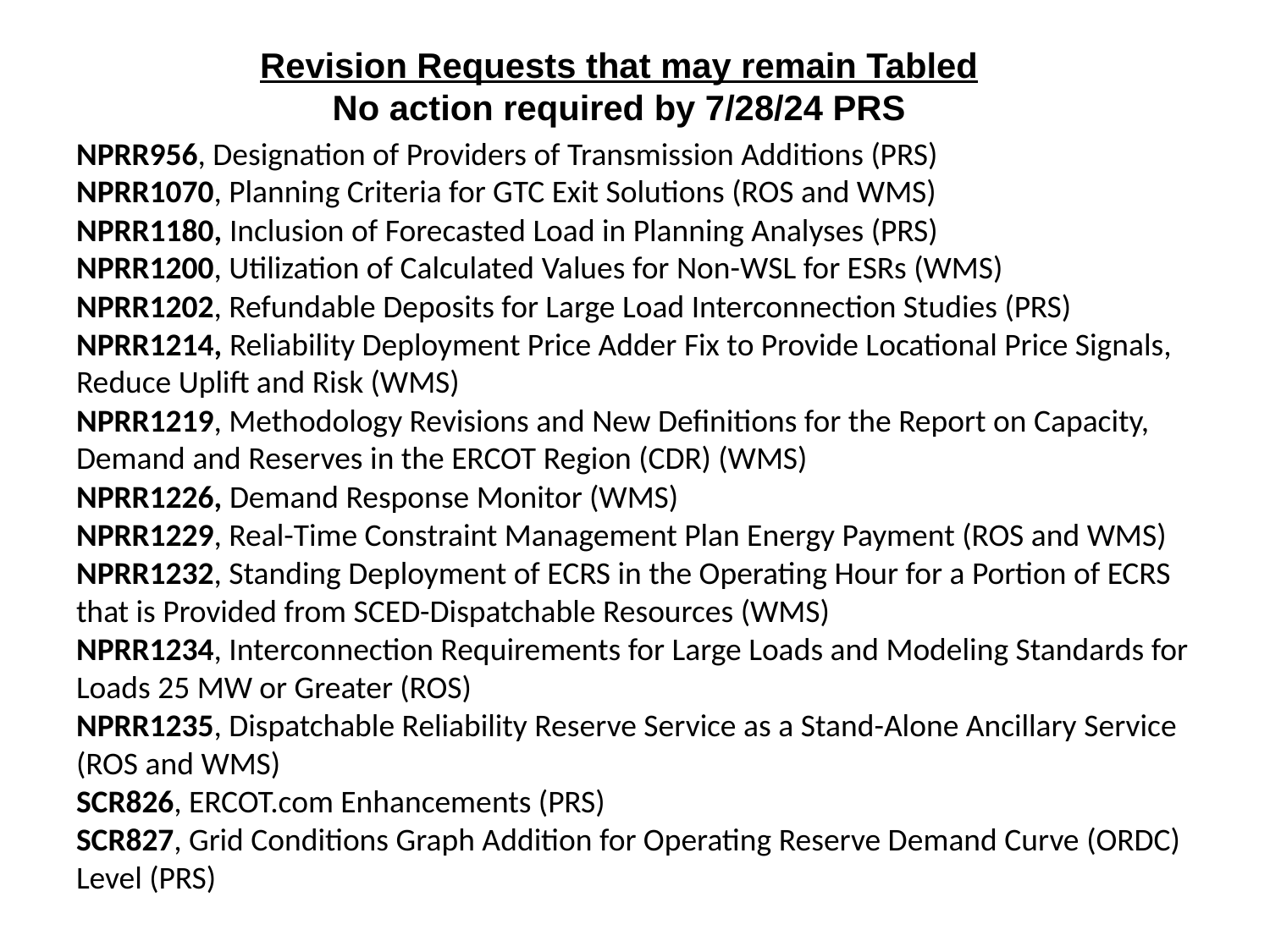

# Revision Requests that may remain Tabled No action required by 7/28/24 PRS
NPRR956, Designation of Providers of Transmission Additions (PRS)
NPRR1070, Planning Criteria for GTC Exit Solutions (ROS and WMS)
NPRR1180, Inclusion of Forecasted Load in Planning Analyses (PRS)
NPRR1200, Utilization of Calculated Values for Non-WSL for ESRs (WMS)
NPRR1202, Refundable Deposits for Large Load Interconnection Studies (PRS)
NPRR1214, Reliability Deployment Price Adder Fix to Provide Locational Price Signals, Reduce Uplift and Risk (WMS)
NPRR1219, Methodology Revisions and New Definitions for the Report on Capacity, Demand and Reserves in the ERCOT Region (CDR) (WMS)
NPRR1226, Demand Response Monitor (WMS)
NPRR1229, Real-Time Constraint Management Plan Energy Payment (ROS and WMS)
NPRR1232, Standing Deployment of ECRS in the Operating Hour for a Portion of ECRS that is Provided from SCED-Dispatchable Resources (WMS)
NPRR1234, Interconnection Requirements for Large Loads and Modeling Standards for Loads 25 MW or Greater (ROS)
NPRR1235, Dispatchable Reliability Reserve Service as a Stand-Alone Ancillary Service (ROS and WMS)
SCR826, ERCOT.com Enhancements (PRS)
SCR827, Grid Conditions Graph Addition for Operating Reserve Demand Curve (ORDC) Level (PRS)